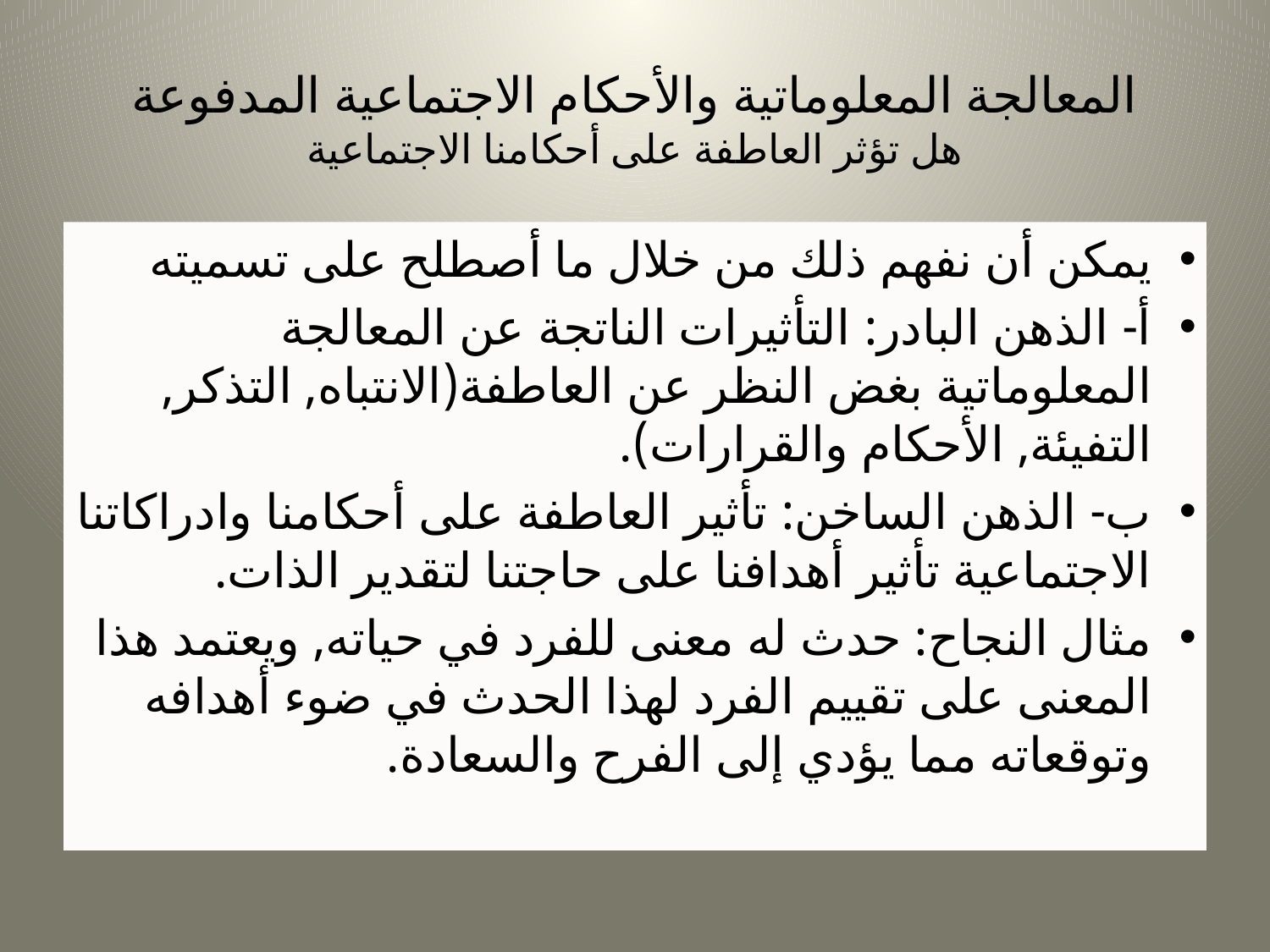

# المعالجة المعلوماتية والأحكام الاجتماعية المدفوعة هل تؤثر العاطفة على أحكامنا الاجتماعية
يمكن أن نفهم ذلك من خلال ما أصطلح على تسميته
أ- الذهن البادر: التأثيرات الناتجة عن المعالجة المعلوماتية بغض النظر عن العاطفة(الانتباه, التذكر, التفيئة, الأحكام والقرارات).
ب- الذهن الساخن: تأثير العاطفة على أحكامنا وادراكاتنا الاجتماعية تأثير أهدافنا على حاجتنا لتقدير الذات.
مثال النجاح: حدث له معنى للفرد في حياته, ويعتمد هذا المعنى على تقييم الفرد لهذا الحدث في ضوء أهدافه وتوقعاته مما يؤدي إلى الفرح والسعادة.